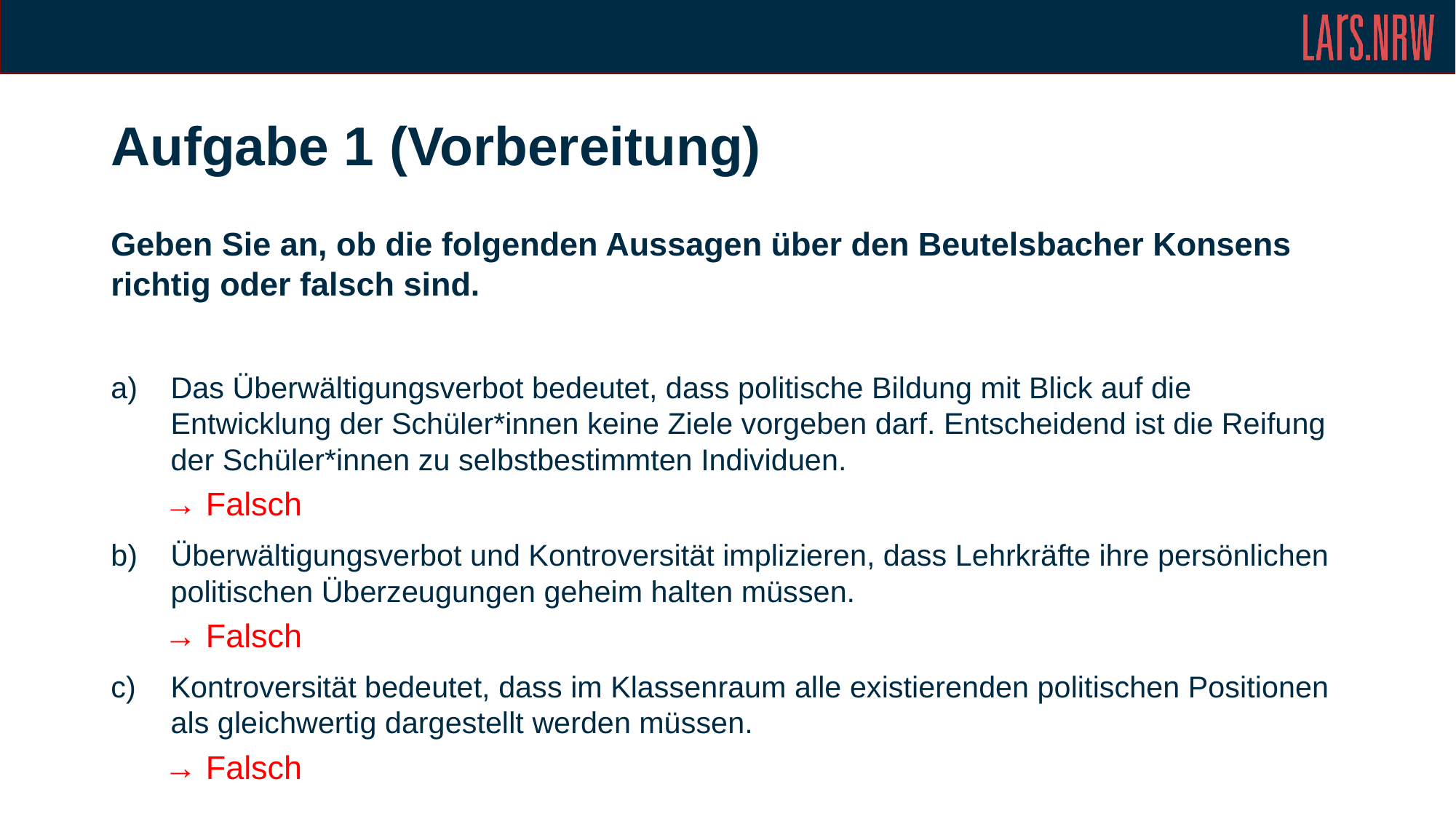

# Aufgabe 1 (Vorbereitung)
Geben Sie an, ob die folgenden Aussagen über den Beutelsbacher Konsens richtig oder falsch sind.

Das Überwältigungsverbot bedeutet, dass politische Bildung mit Blick auf die Entwicklung der Schüler*innen keine Ziele vorgeben darf. Entscheidend ist die Reifung der Schüler*innen zu selbstbestimmten Individuen.
→ Falsch
Überwältigungsverbot und Kontroversität implizieren, dass Lehrkräfte ihre persönlichen politischen Überzeugungen geheim halten müssen.
→ Falsch
Kontroversität bedeutet, dass im Klassenraum alle existierenden politischen Positionen als gleichwertig dargestellt werden müssen.
→ Falsch